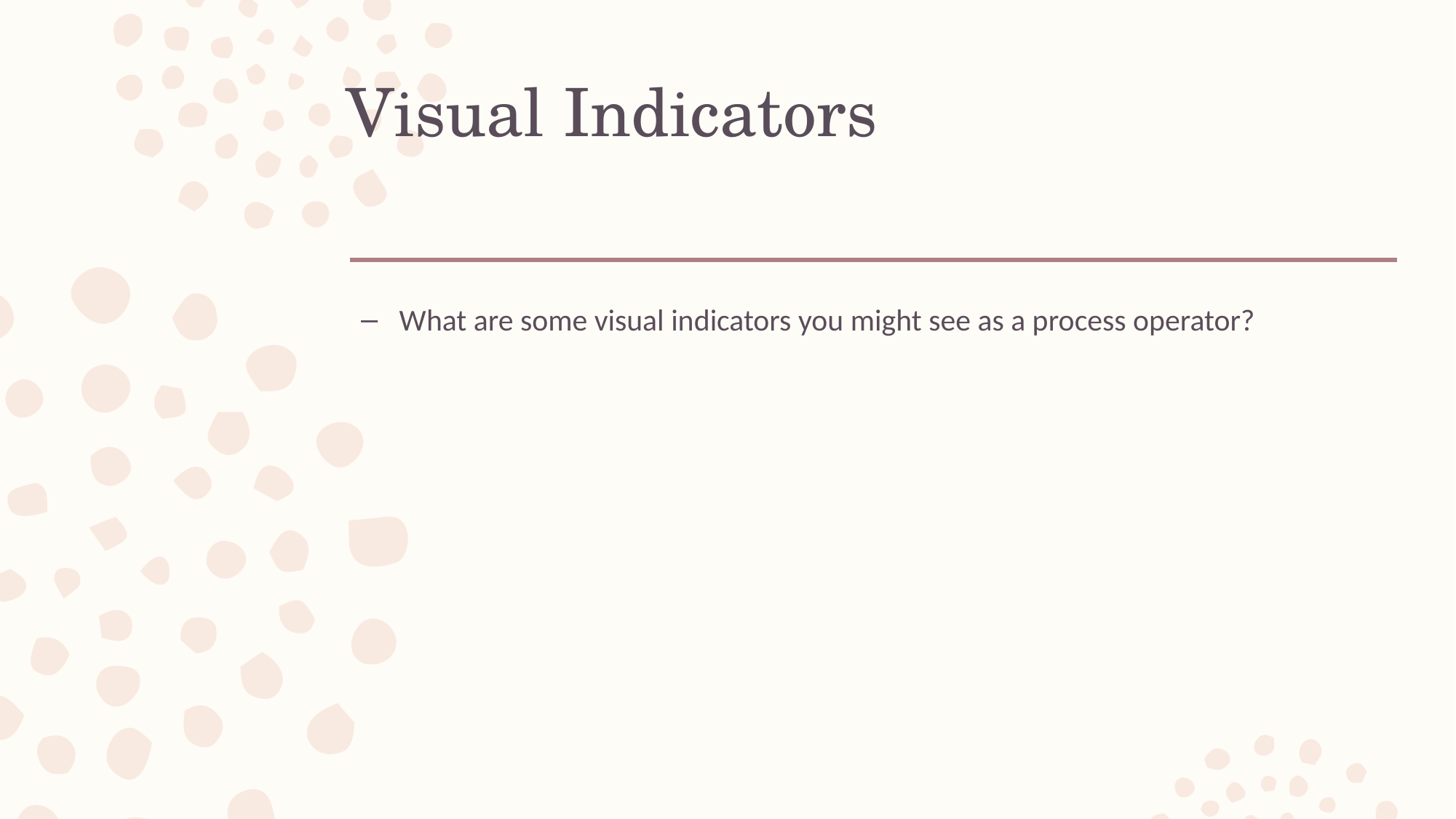

# Visual Indicators
What are some visual indicators you might see as a process operator?